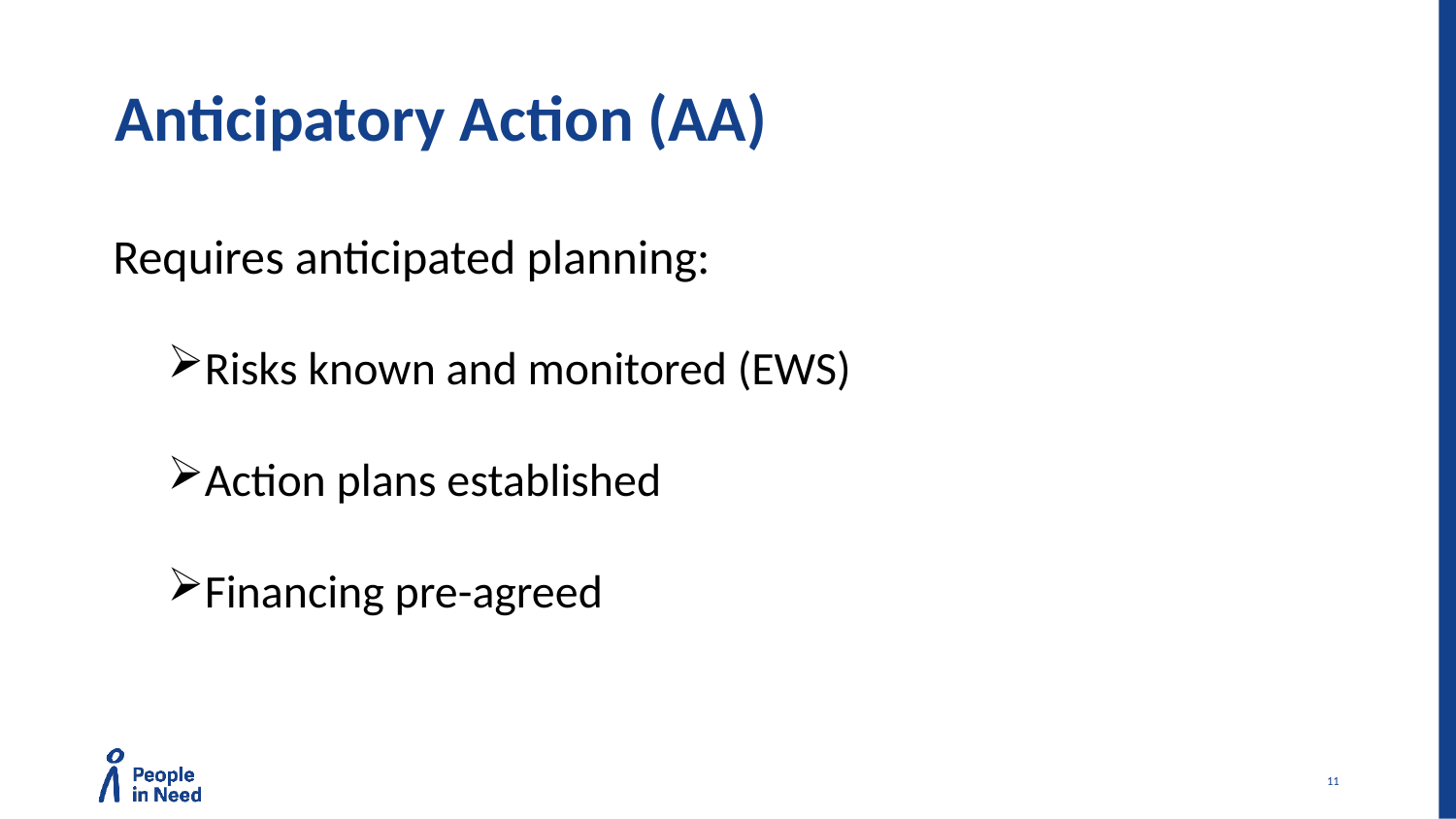

# Anticipatory Action (AA)

Requires anticipated planning:

Risks known and monitored (EWS)

Action plans established

Financing pre-agreed